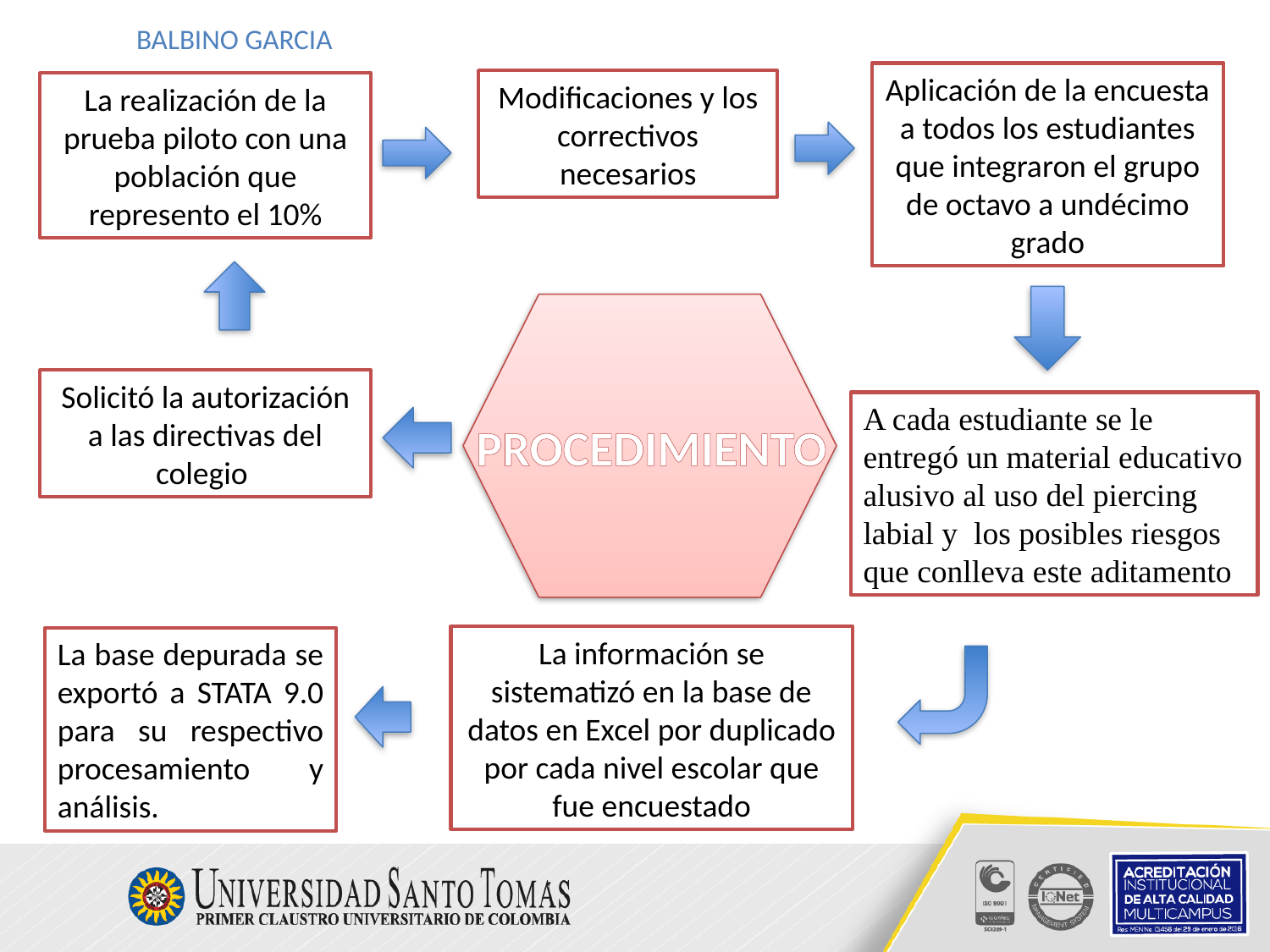

BALBINO GARCIA
Aplicación de la encuesta a todos los estudiantes que integraron el grupo de octavo a undécimo grado
Modificaciones y los correctivos necesarios
La realización de la prueba piloto con una población que represento el 10%

Solicitó la autorización a las directivas del colegio
A cada estudiante se le entregó un material educativo alusivo al uso del piercing labial y  los posibles riesgos que conlleva este aditamento

PROCEDIMIENTO
La información se sistematizó en la base de datos en Excel por duplicado por cada nivel escolar que fue encuestado
La base depurada se exportó a STATA 9.0 para su respectivo procesamiento y análisis.